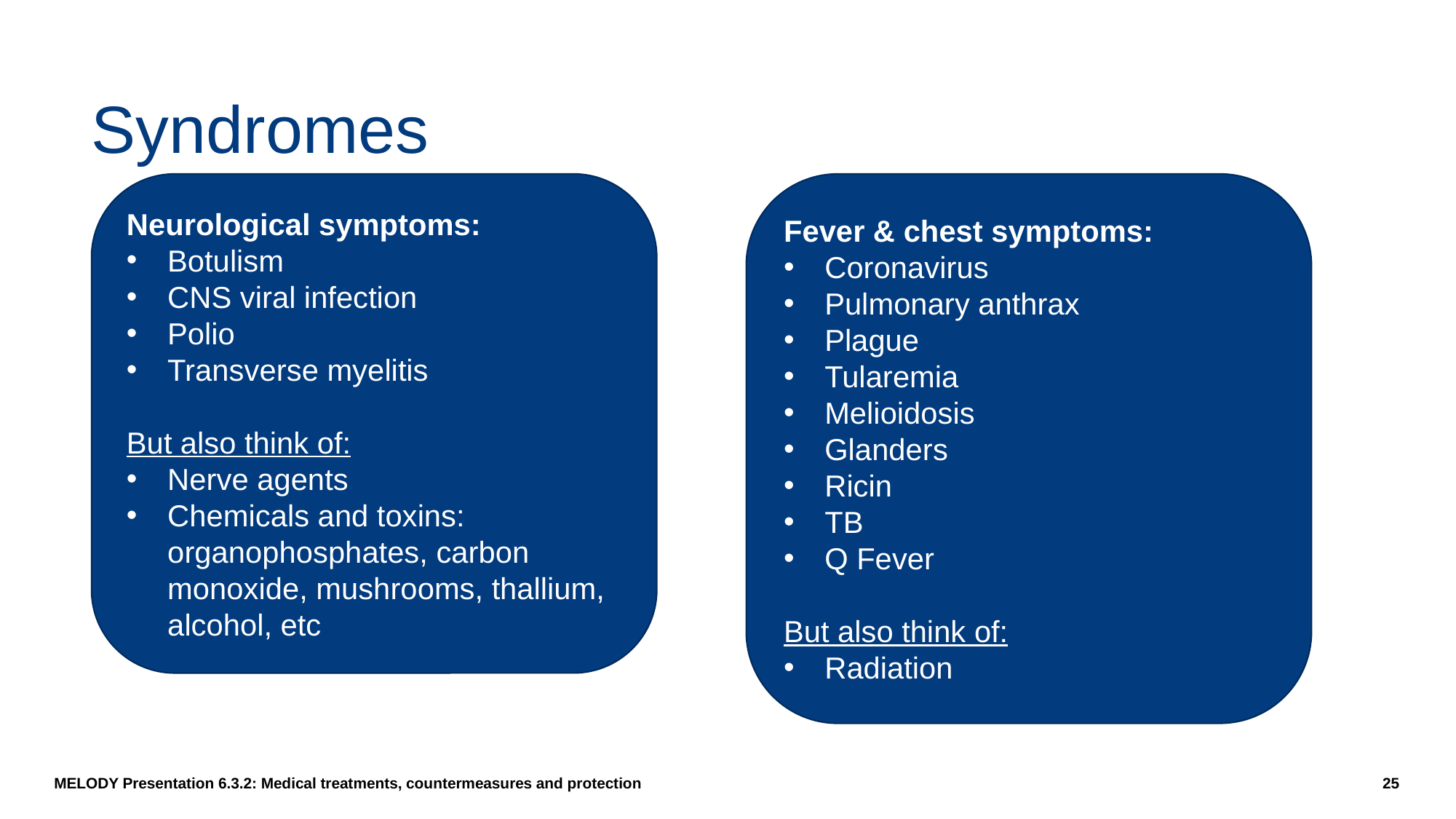

# Syndromes
Fever & chest symptoms:
Coronavirus
Pulmonary anthrax
Plague
Tularemia
Melioidosis
Glanders
Ricin
TB
Q Fever

But also think of:
Radiation
Neurological symptoms:
Botulism
CNS viral infection
Polio
Transverse myelitis

But also think of:
Nerve agents
Chemicals and toxins: organophosphates, carbon monoxide, mushrooms, thallium, alcohol, etc
MELODY Presentation 6.3.2: Medical treatments, countermeasures and protection
25